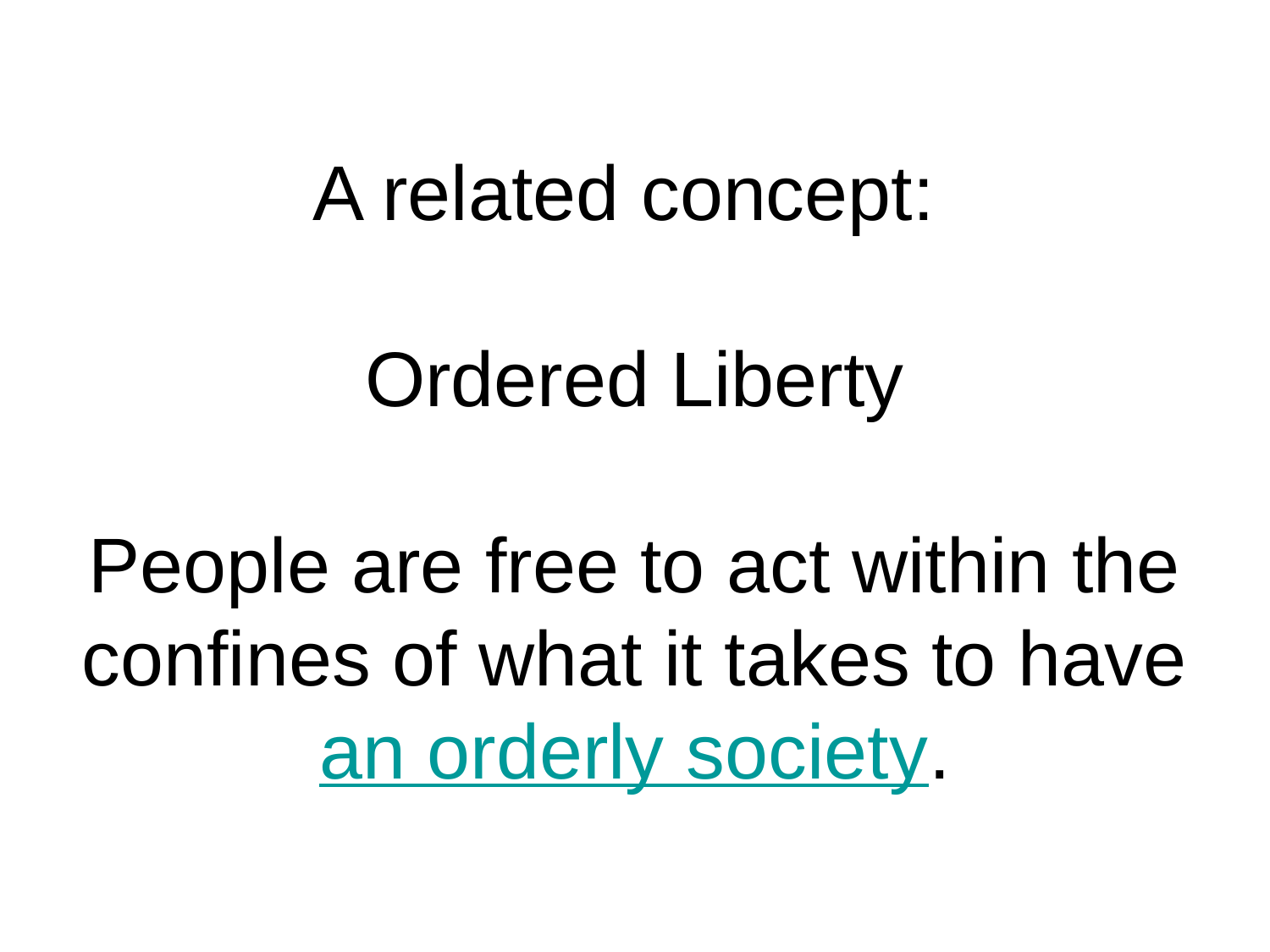

# A related concept: Ordered Liberty People are free to act within the confines of what it takes to have an orderly society.